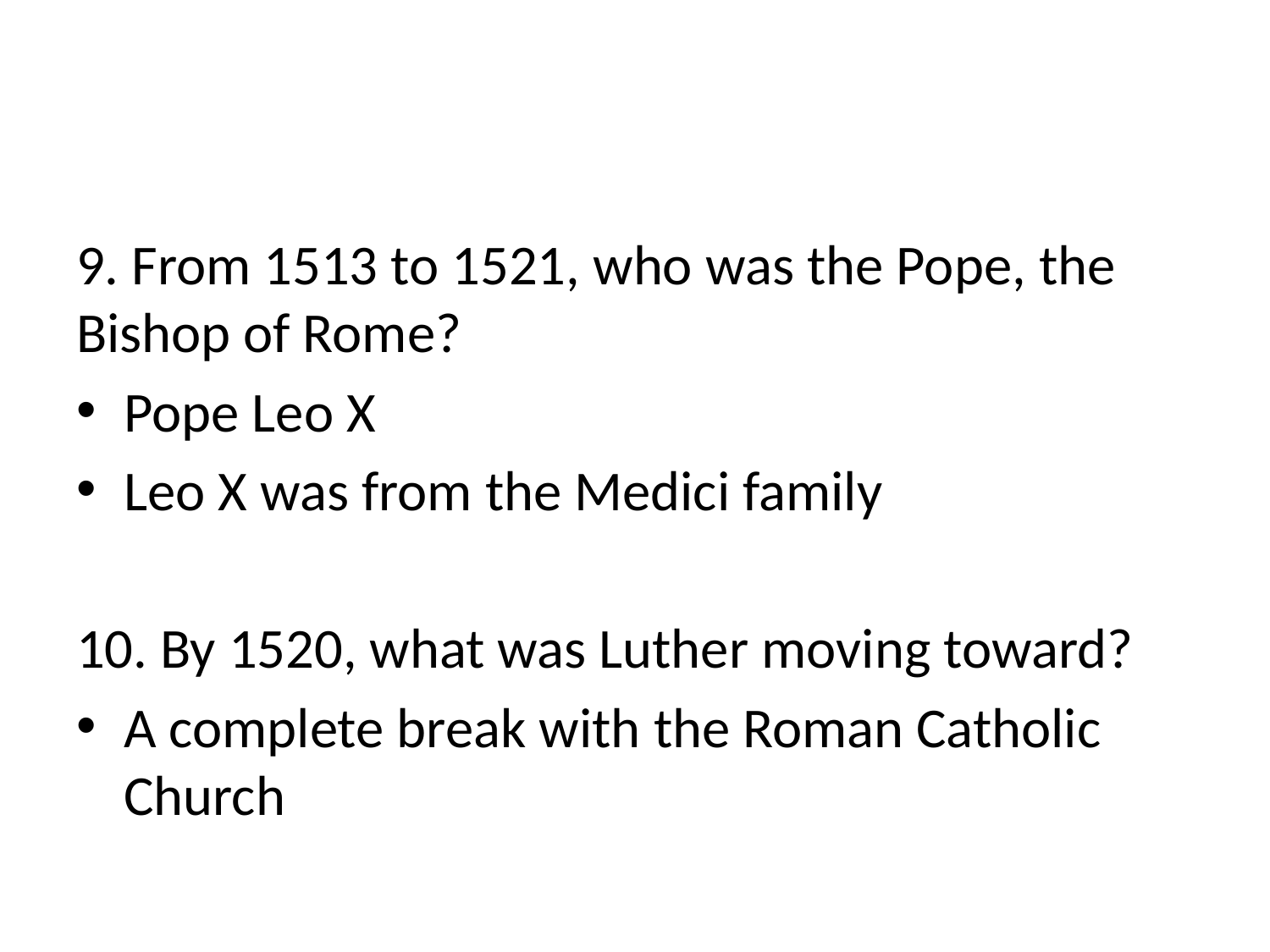

#
9. From 1513 to 1521, who was the Pope, the Bishop of Rome?
Pope Leo X
Leo X was from the Medici family

10. By 1520, what was Luther moving toward?
A complete break with the Roman Catholic Church